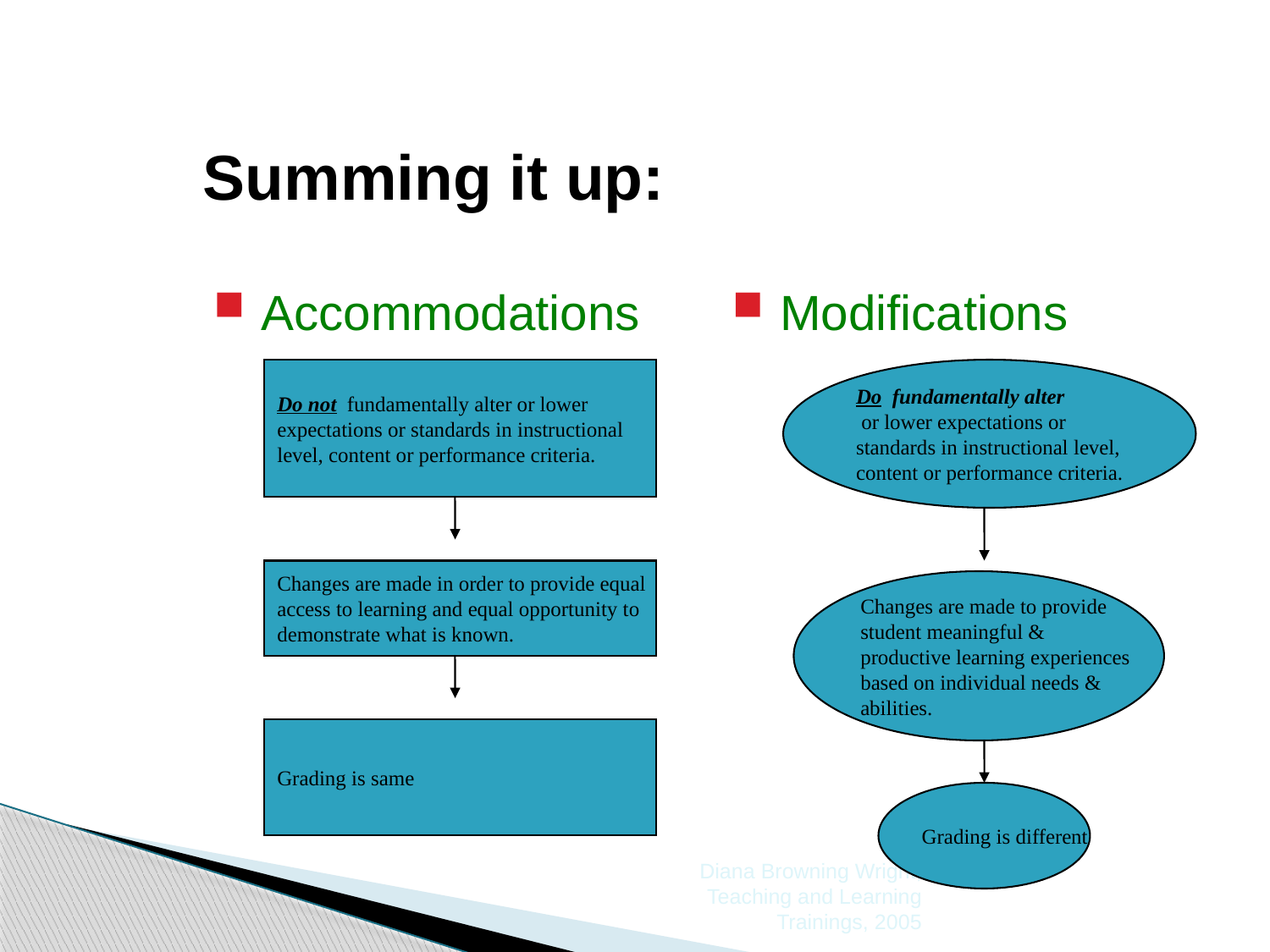

Summing it up:
Accommodations
Do not  fundamentally alter or lower
expectations or standards in instructional
level, content or performance criteria.

Changes are made in order to provide equal
access to learning and equal opportunity to
demonstrate what is known.

Grading is same
Modifications
Do  fundamentally alter
 or lower expectations or
standards in instructional level,
content or performance criteria.

Changes are made to provide
student meaningful &
productive learning experiences
based on individual needs &
abilities.

Grading is different
Diana Browning Wright, Teaching and Learning Trainings, 2005